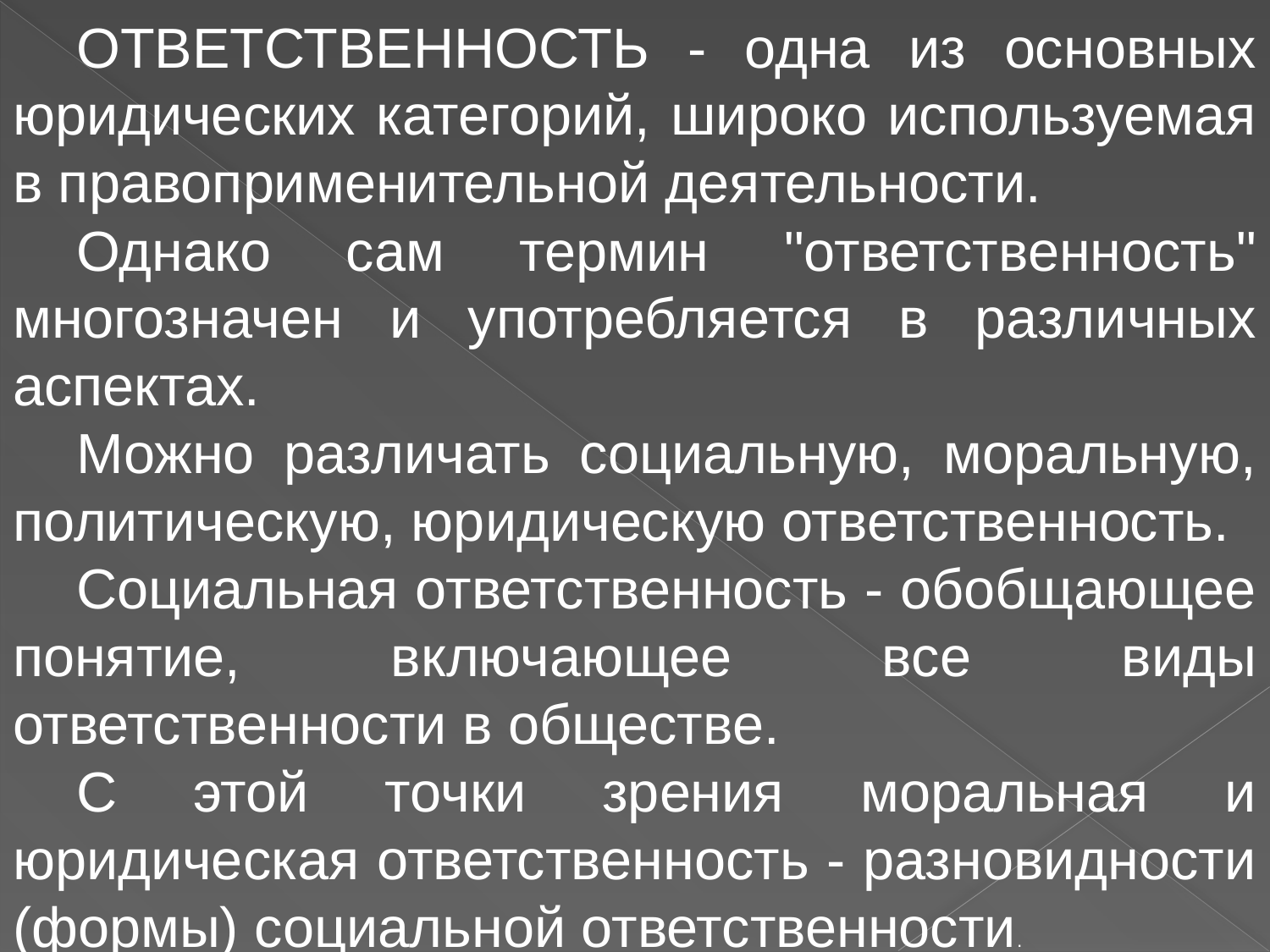

ОТВЕТСТВЕННОСТЬ - одна из основных юридических категорий, широко используемая в правоприменительной деятельности.
Однако сам термин "ответственность" многозначен и употребляется в различных аспектах.
Можно различать социальную, моральную, политическую, юридическую ответственность.
Социальная ответственность - обобщающее понятие, включающее все виды ответственности в обществе.
С этой точки зрения моральная и юридическая ответственность - разновидности (формы) социальной ответственности.